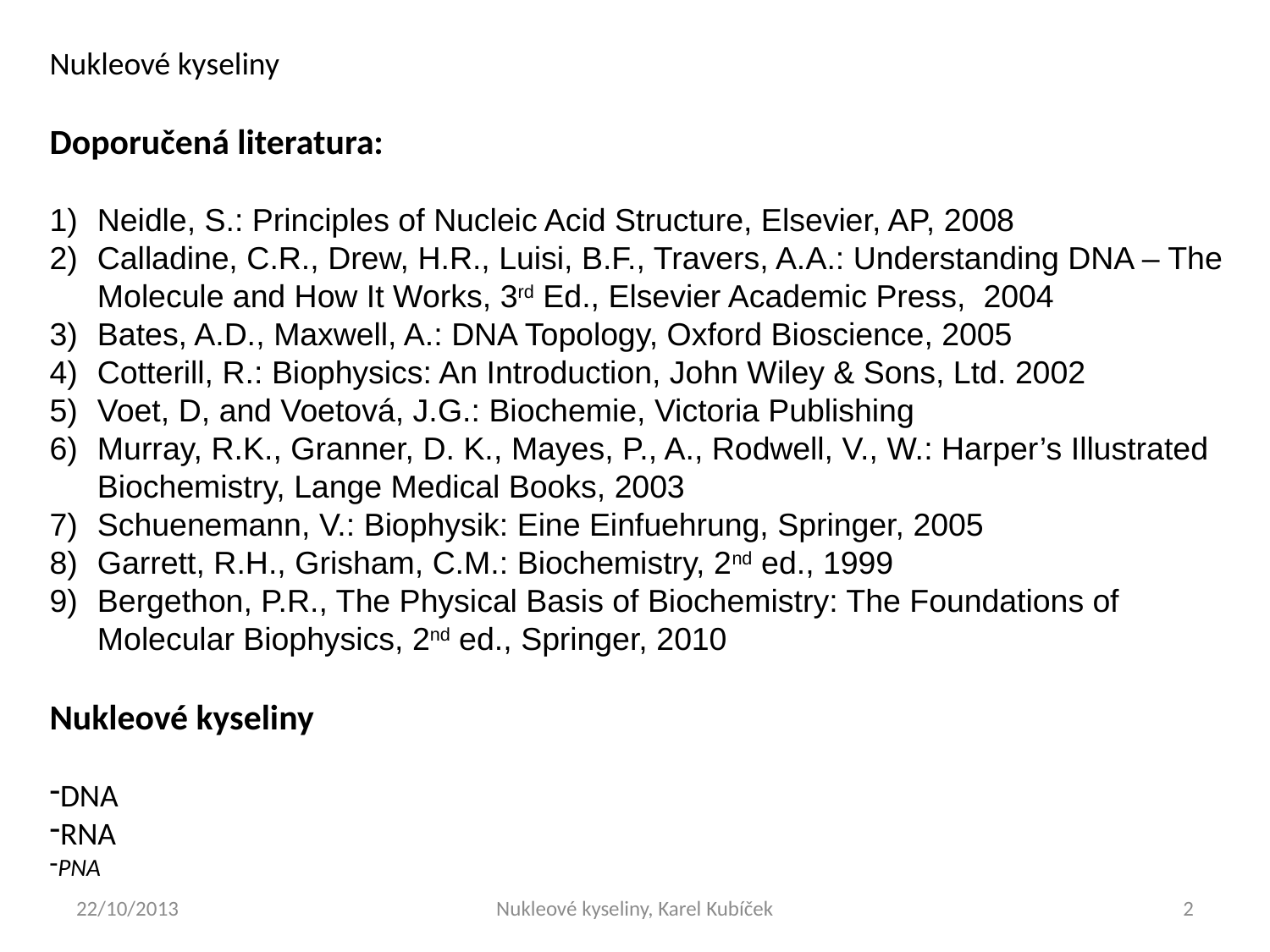

Nukleové kyseliny

Doporučená literatura:

Neidle, S.: Principles of Nucleic Acid Structure, Elsevier, AP, 2008
Calladine, C.R., Drew, H.R., Luisi, B.F., Travers, A.A.: Understanding DNA – The Molecule and How It Works, 3rd Ed., Elsevier Academic Press,  2004
Bates, A.D., Maxwell, A.: DNA Topology, Oxford Bioscience, 2005
Cotterill, R.: Biophysics: An Introduction, John Wiley & Sons, Ltd. 2002
Voet, D, and Voetová, J.G.: Biochemie, Victoria Publishing
Murray, R.K., Granner, D. K., Mayes, P., A., Rodwell, V., W.: Harper’s Illustrated Biochemistry, Lange Medical Books, 2003
Schuenemann, V.: Biophysik: Eine Einfuehrung, Springer, 2005
Garrett, R.H., Grisham, C.M.: Biochemistry, 2nd ed., 1999
Bergethon, P.R., The Physical Basis of Biochemistry: The Foundations of Molecular Biophysics, 2nd ed., Springer, 2010

Nukleové kyseliny

DNA
RNA
PNA
22/10/2013
Nukleové kyseliny, Karel Kubíček
2